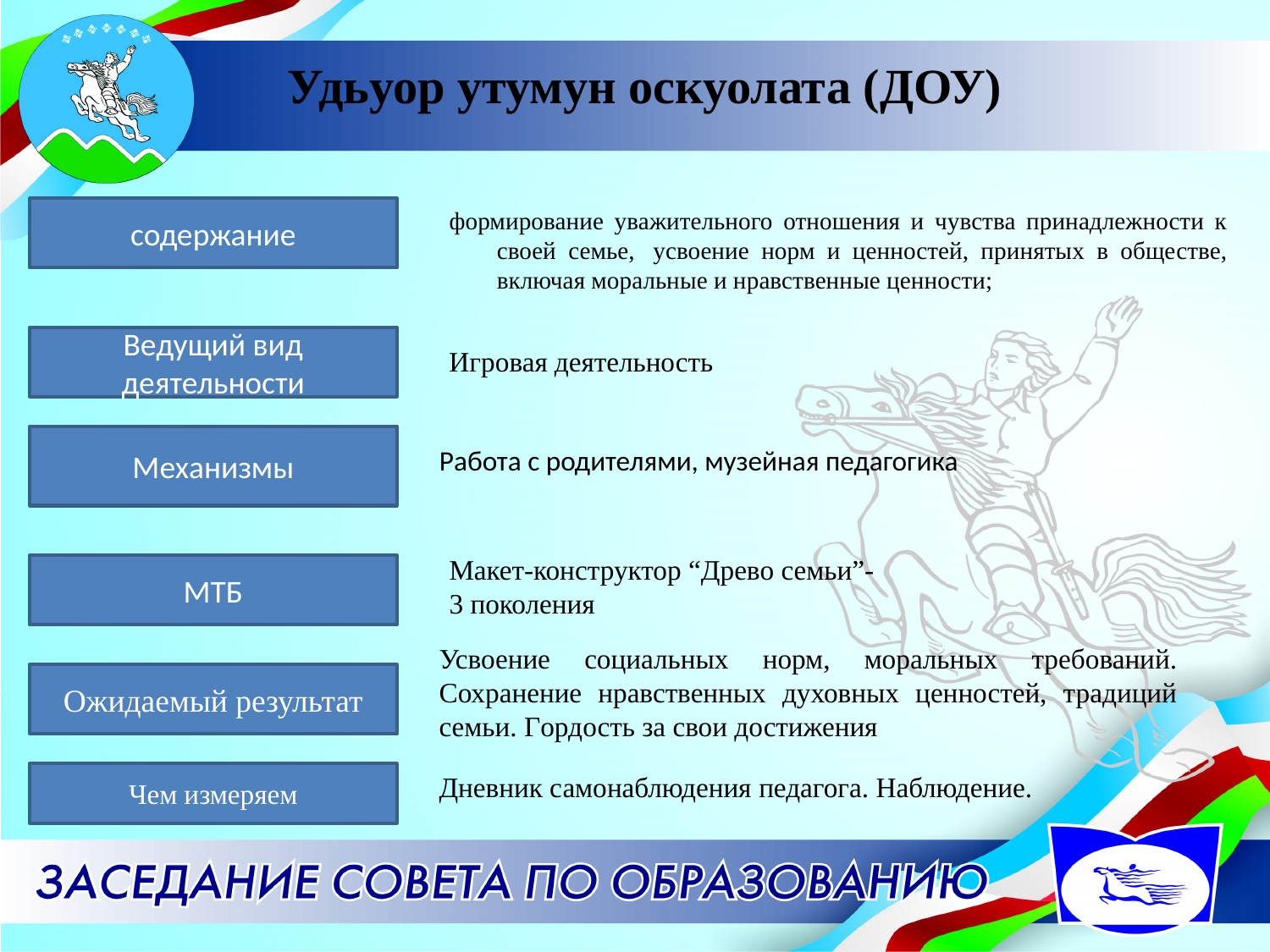

# Удьуор утумун оскуолата (ДОУ)
содержание
формирование уважительного отношения и чувства принадлежности к своей семье,  усвоение норм и ценностей, принятых в обществе, включая моральные и нравственные ценности;
Ведущий вид деятельности
Игровая деятельность
Механизмы
Работа с родителями, музейная педагогика
Макет-конструктор “Древо семьи”-
3 поколения
МТБ
Усвоение социальных норм, моральных требований. Сохранение нравственных духовных ценностей, традиций семьи. Гордость за свои достижения

Ожидаемый результат
Чем измеряем
Дневник самонаблюдения педагога. Наблюдение.